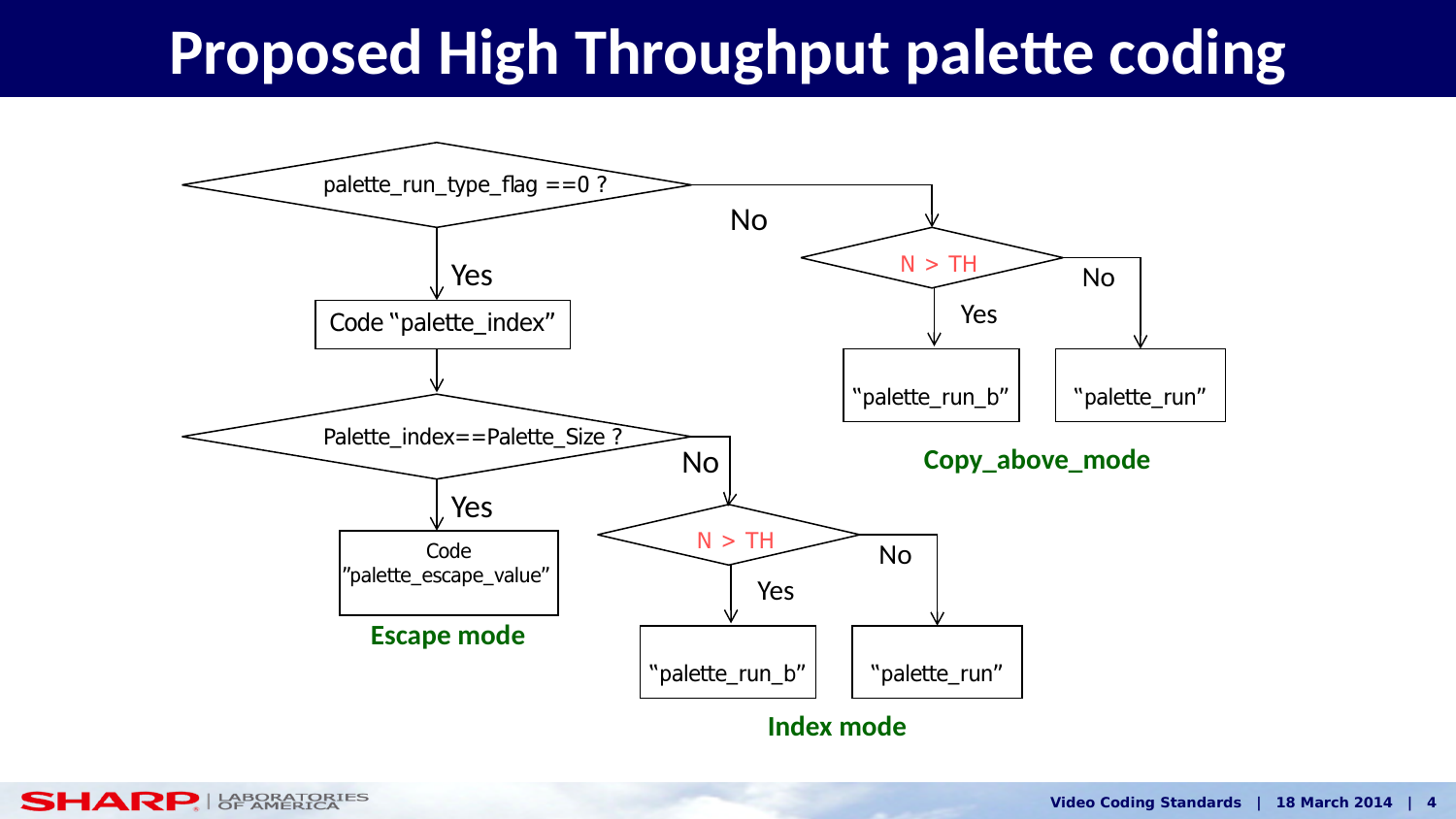

Proposed High Throughput palette coding

palette_run_type_flag ==0 ?
No
   N > TH
Yes
No
Yes
Code “palette_index”

“palette_run_b”

“palette_run”
Palette_index==Palette_Size ?
Copy_above_mode
No
Yes
   N > TH
No
Code
”palette_escape_value”
Yes
Escape mode

“palette_run_b”

“palette_run”
Index mode